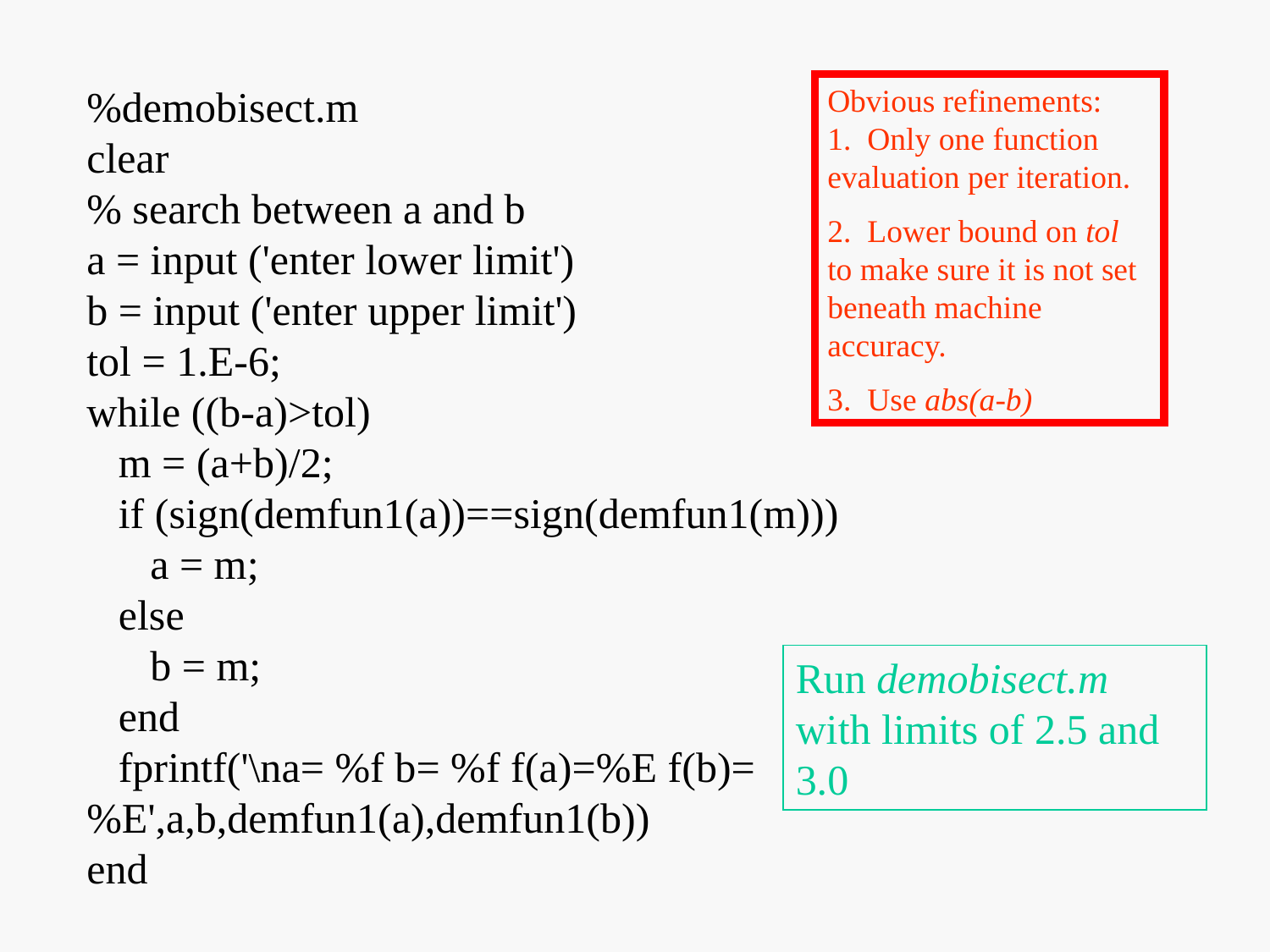

%demobisect.m
clear
% search between a and b
a = input ('enter lower limit')
b = input ('enter upper limit')
tol = 1.E-6;
while ((b-a)>tol)
   m = (a+b)/2;
   if (sign(demfun1(a))==sign(demfun1(m)))
      a = m;
   else
      b = m;
   end
   fprintf('\na= %f b= %f f(a)=%E f(b)=%E',a,b,demfun1(a),demfun1(b))
end
Obvious refinements:
1.  Only one function evaluation per iteration.
2.  Lower bound on tol to make sure it is not set beneath machine accuracy.
3.  Use abs(a-b)
Run demobisect.m with limits of 2.5 and 3.0